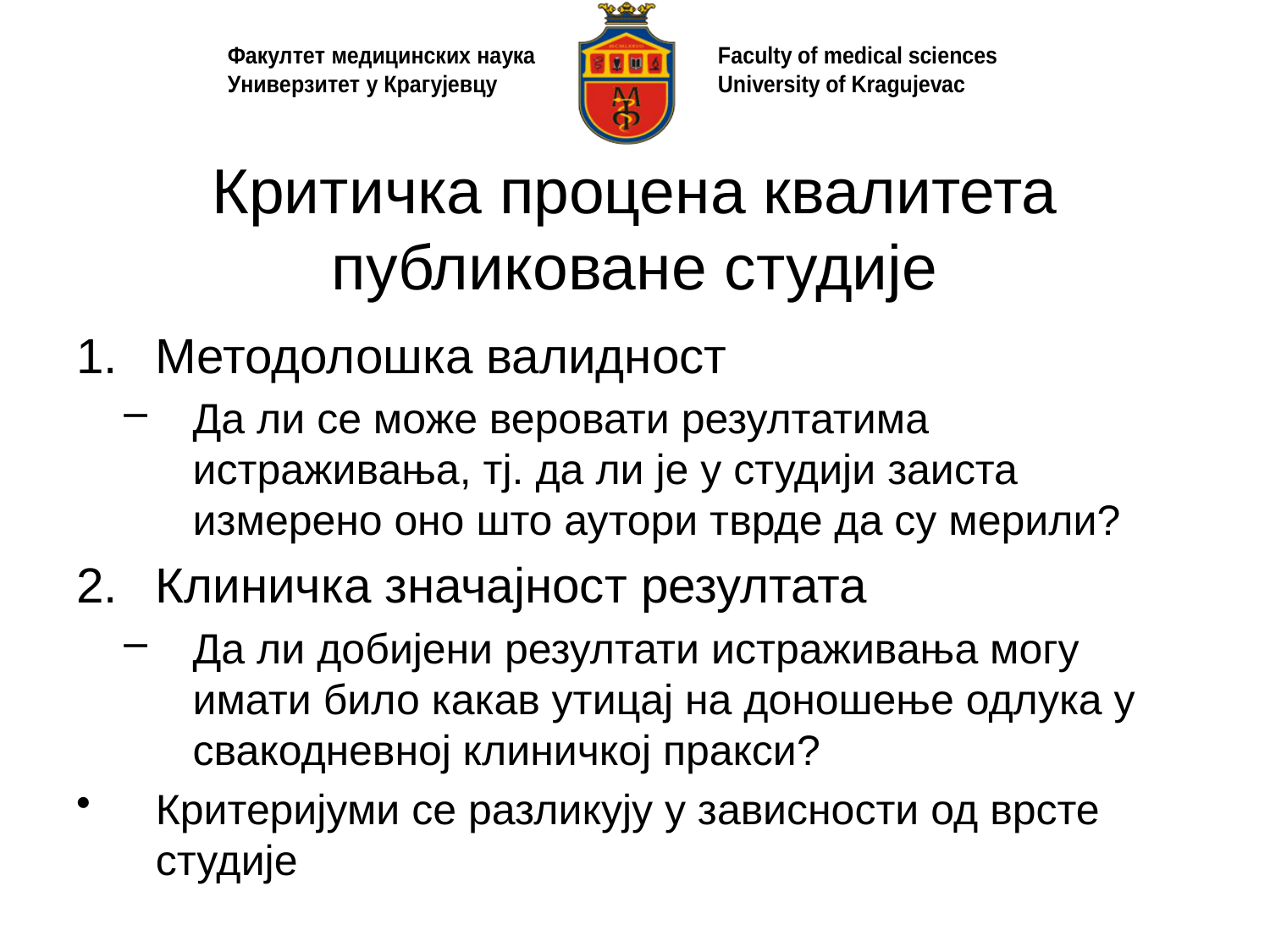

# Критичка процена квалитета публиковане студије
Методолошка валидност
Да ли се може веровати резултатима истраживања, тј. да ли је у студији заиста измерено оно што аутори тврде да су мерили?
Клиничка значајност резултата
Да ли добијени резултати истраживања могу имати било какав утицај на доношење одлука у свакодневној клиничкој пракси?
Критеријуми се разликују у зависности од врсте студије